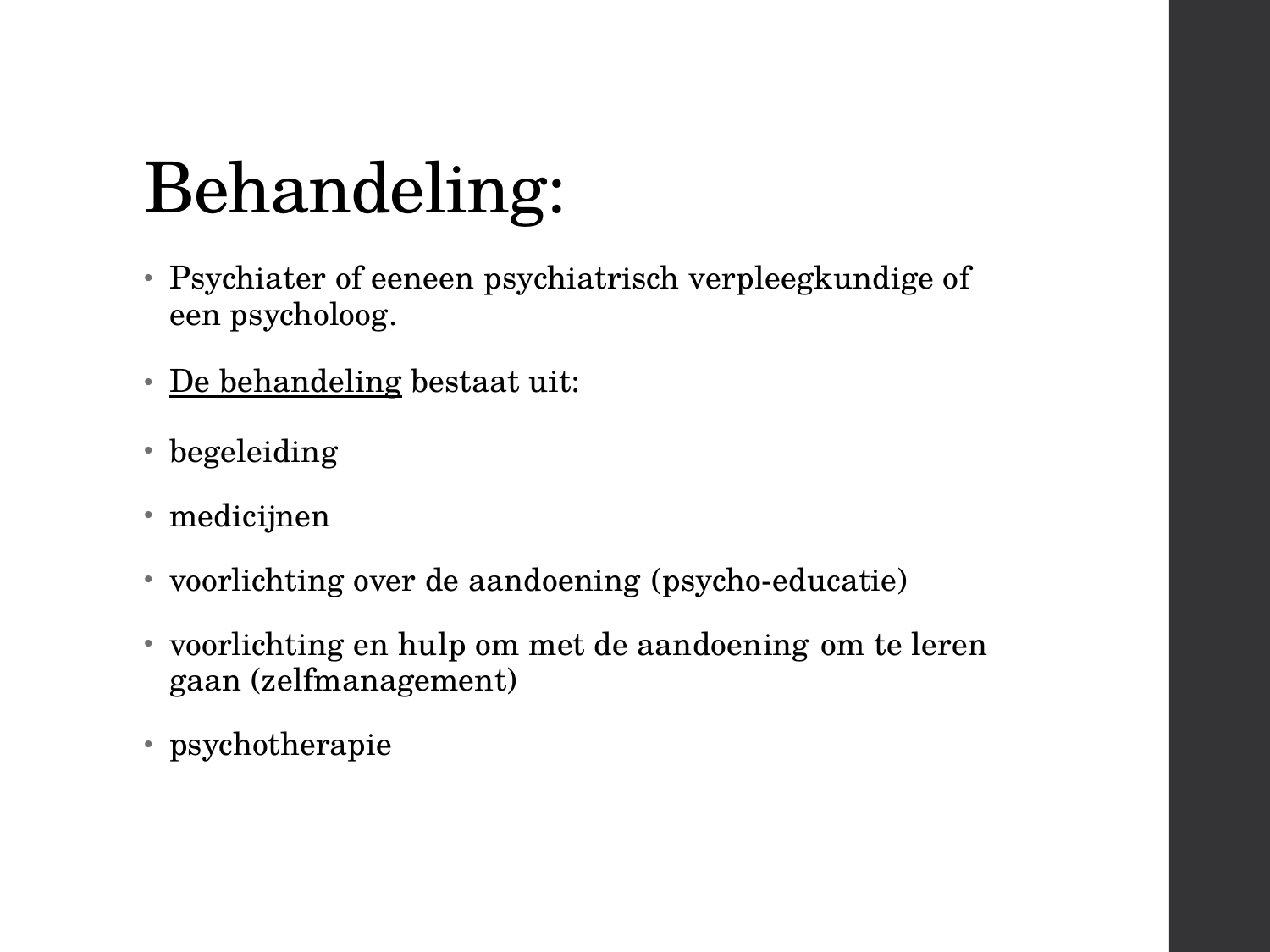

# Behandeling:
Psychiater of eeneen psychiatrisch verpleegkundige of een psycholoog.
De behandeling bestaat uit:
begeleiding
medicijnen
voorlichting over de aandoening (psycho-educatie)
voorlichting en hulp om met de aandoening om te leren gaan (zelfmanagement)
psychotherapie